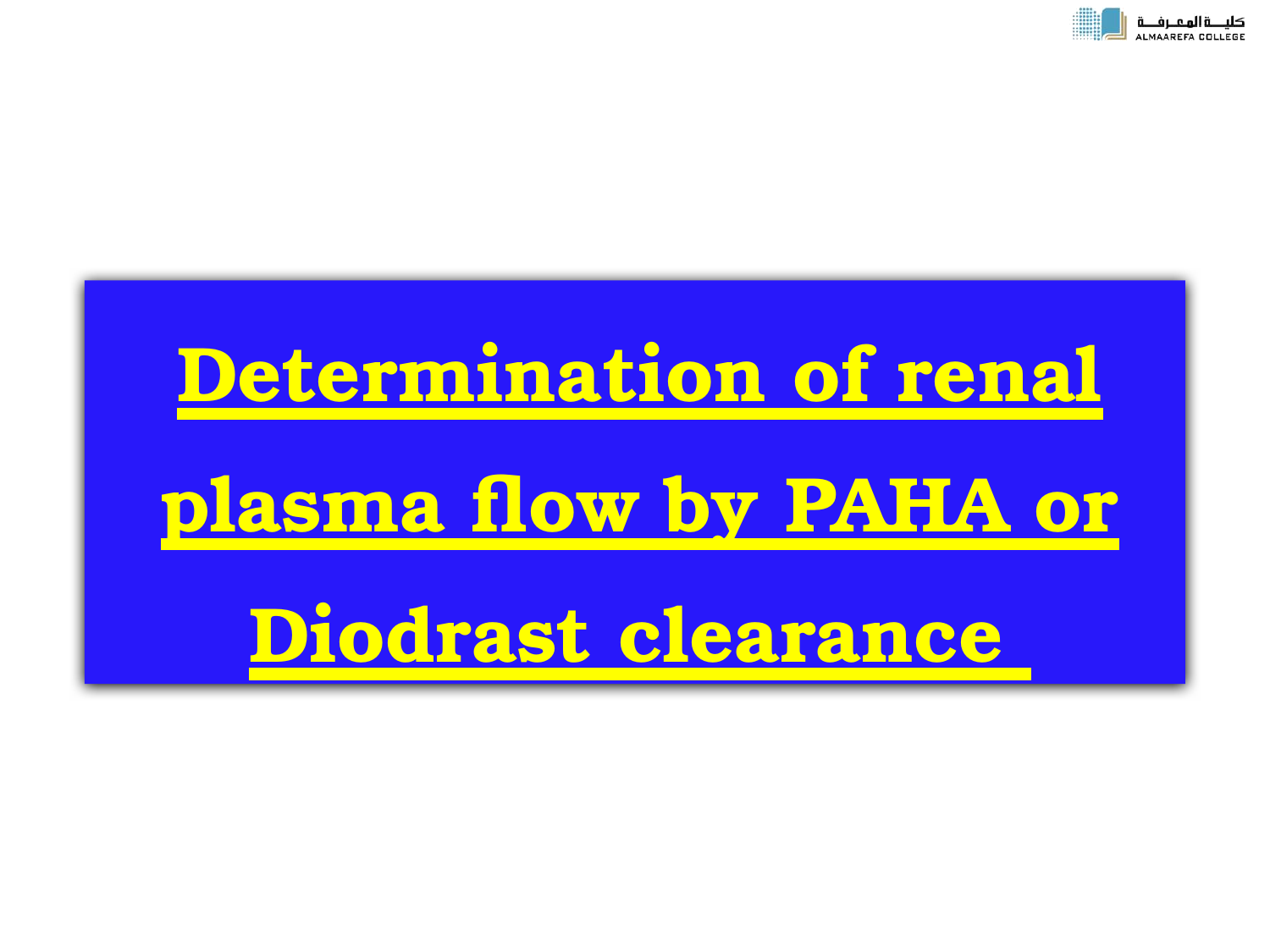

# Determination of renal plasma flow by PAHA or Diodrast clearance